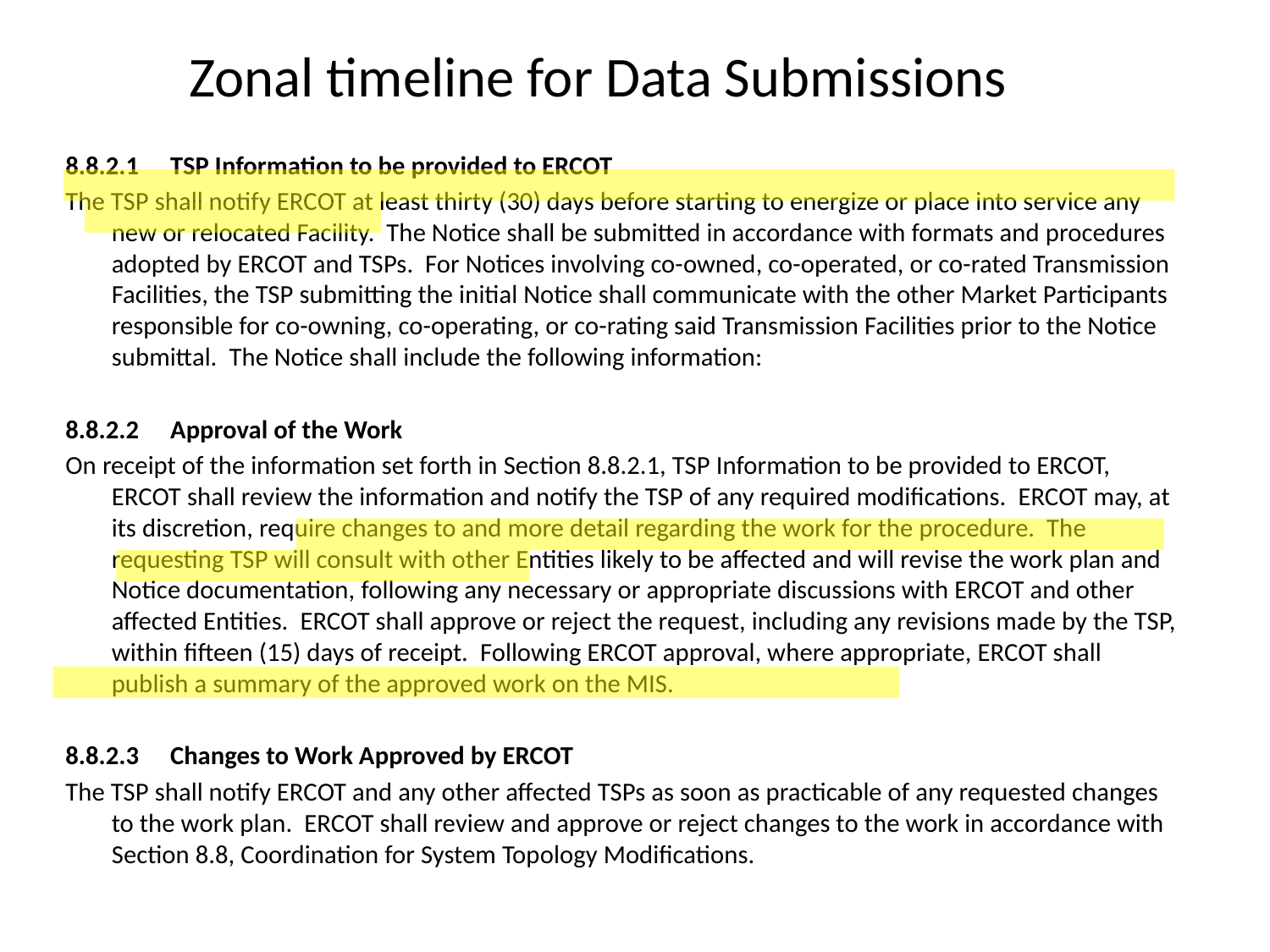

# Zonal timeline for Data Submissions

8.8.2.1	TSP Information to be provided to ERCOT
The TSP shall notify ERCOT at least thirty (30) days before starting to energize or place into service any new or relocated Facility.  The Notice shall be submitted in accordance with formats and procedures adopted by ERCOT and TSPs.  For Notices involving co-owned, co-operated, or co-rated Transmission Facilities, the TSP submitting the initial Notice shall communicate with the other Market Participants responsible for co-owning, co-operating, or co-rating said Transmission Facilities prior to the Notice submittal.  The Notice shall include the following information:

8.8.2.2	Approval of the Work
On receipt of the information set forth in Section 8.8.2.1, TSP Information to be provided to ERCOT, ERCOT shall review the information and notify the TSP of any required modifications.  ERCOT may, at its discretion, require changes to and more detail regarding the work for the procedure.  The requesting TSP will consult with other Entities likely to be affected and will revise the work plan and Notice documentation, following any necessary or appropriate discussions with ERCOT and other affected Entities.  ERCOT shall approve or reject the request, including any revisions made by the TSP, within fifteen (15) days of receipt.  Following ERCOT approval, where appropriate, ERCOT shall publish a summary of the approved work on the MIS.

8.8.2.3	Changes to Work Approved by ERCOT
The TSP shall notify ERCOT and any other affected TSPs as soon as practicable of any requested changes to the work plan.  ERCOT shall review and approve or reject changes to the work in accordance with Section 8.8, Coordination for System Topology Modifications.